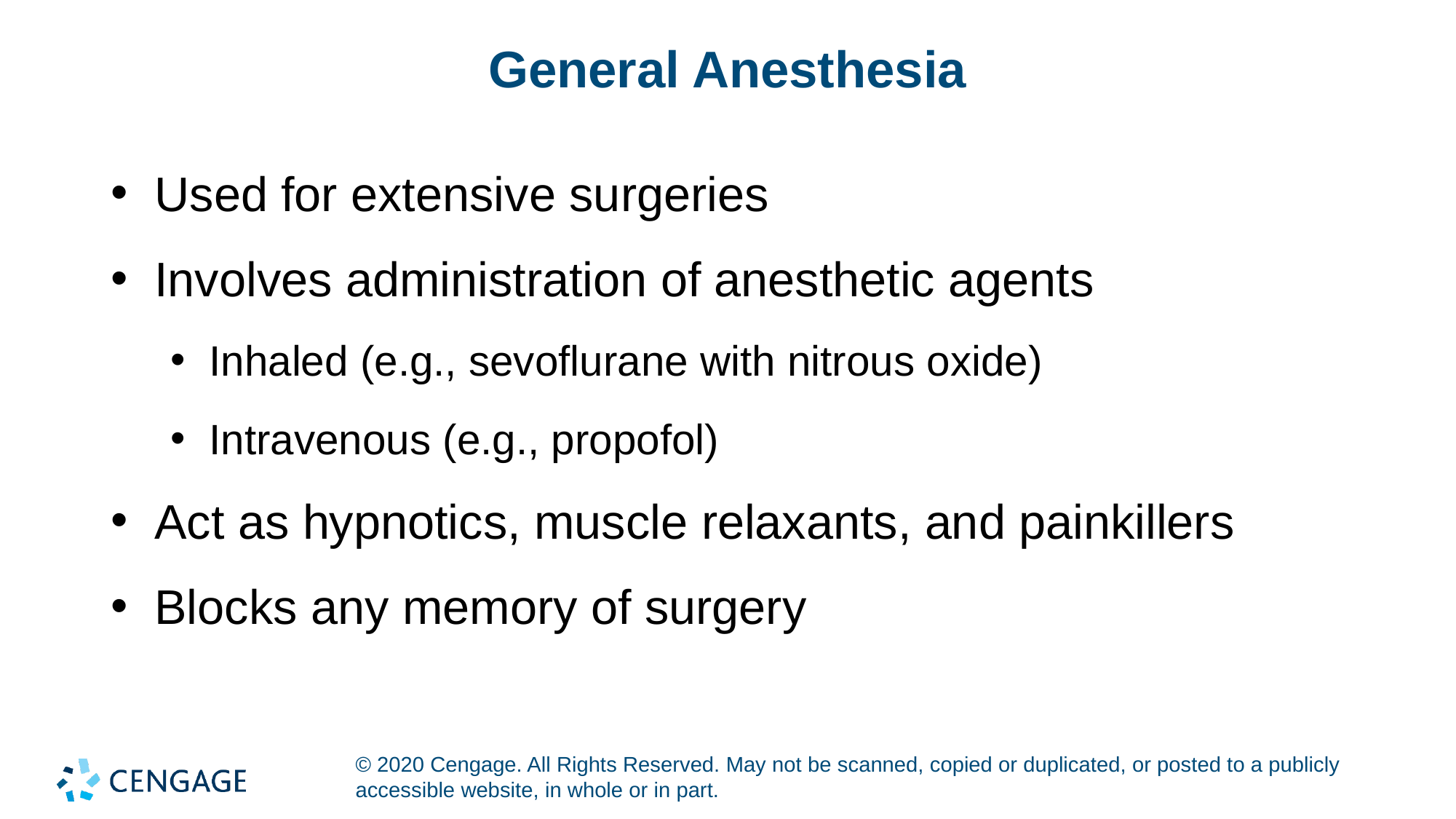

# General Anesthesia
Used for extensive surgeries
Involves administration of anesthetic agents
Inhaled (e.g., sevoflurane with nitrous oxide)
Intravenous (e.g., propofol)
Act as hypnotics, muscle relaxants, and painkillers
Blocks any memory of surgery